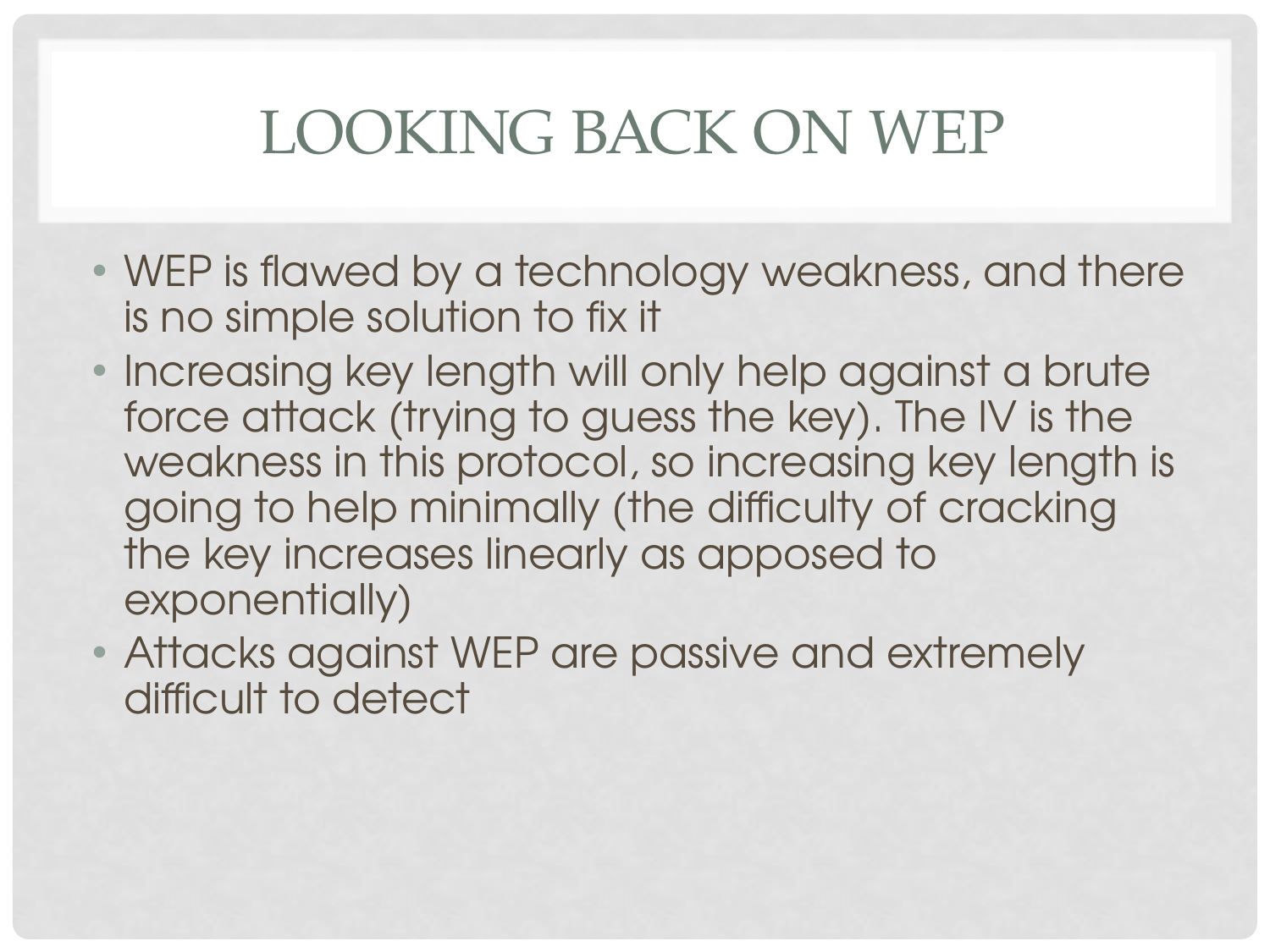

# Looking back on WEP
WEP is flawed by a technology weakness, and there is no simple solution to fix it
Increasing key length will only help against a brute force attack (trying to guess the key). The IV is the weakness in this protocol, so increasing key length is going to help minimally (the difficulty of cracking the key increases linearly as apposed to exponentially)
Attacks against WEP are passive and extremely difficult to detect